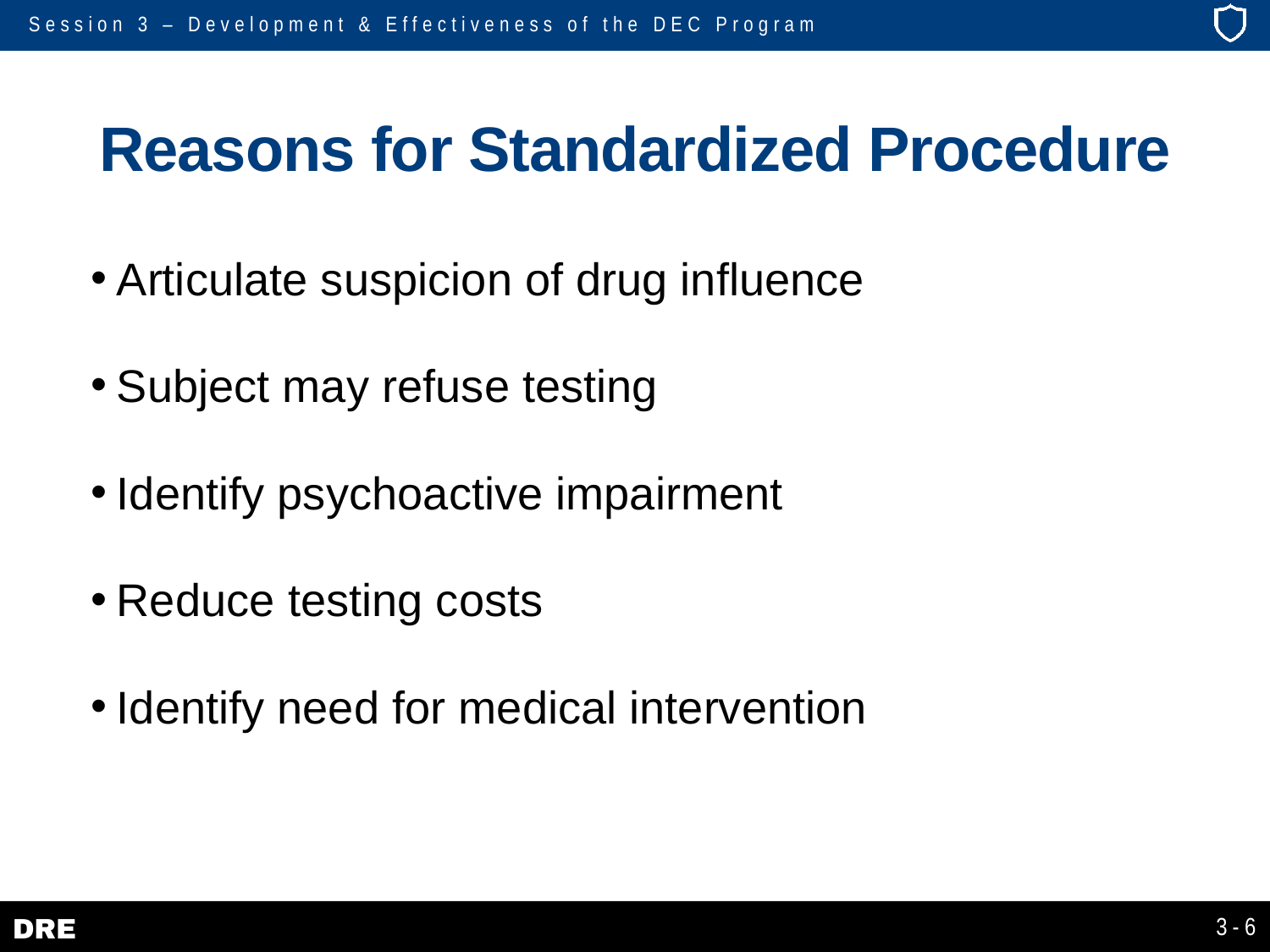

# Reasons for Standardized Procedure
Articulate suspicion of drug influence
Subject may refuse testing
Identify psychoactive impairment
Reduce testing costs
Identify need for medical intervention

3-6